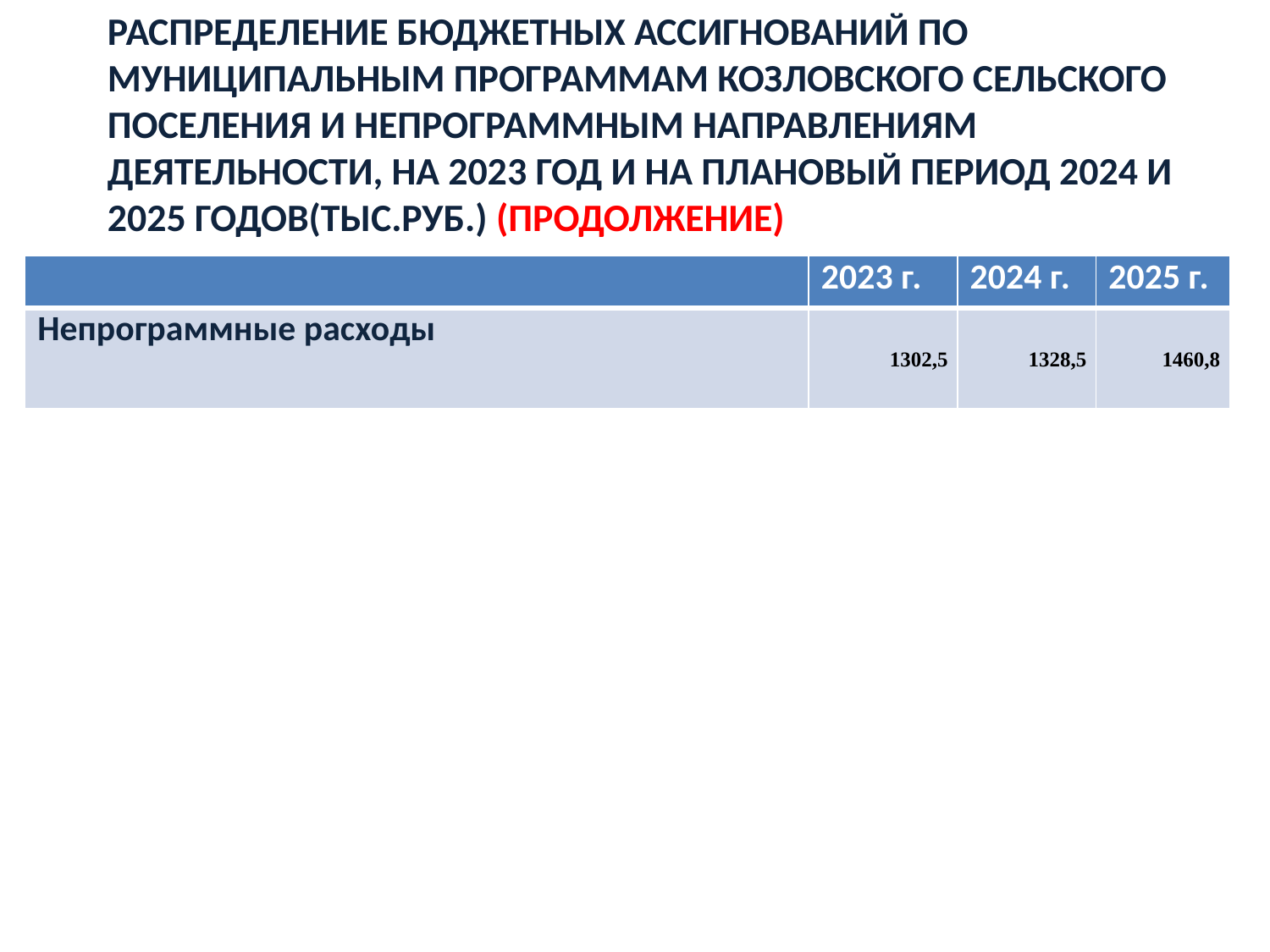

Распределение бюджетных ассигнований по муниципальным программам КОЗЛОВСКОГО сельского поселения и непрограммным направлениям деятельности, на 2023 год и на плановый период 2024 и 2025 годов(ТЫС.РУБ.) (ПРОДОЛЖЕНИЕ)
|  | 2023 г. | 2024 г. | 2025 г. |
| --- | --- | --- | --- |
| Непрограммные расходы | 1302,5 | 1328,5 | 1460,8 |